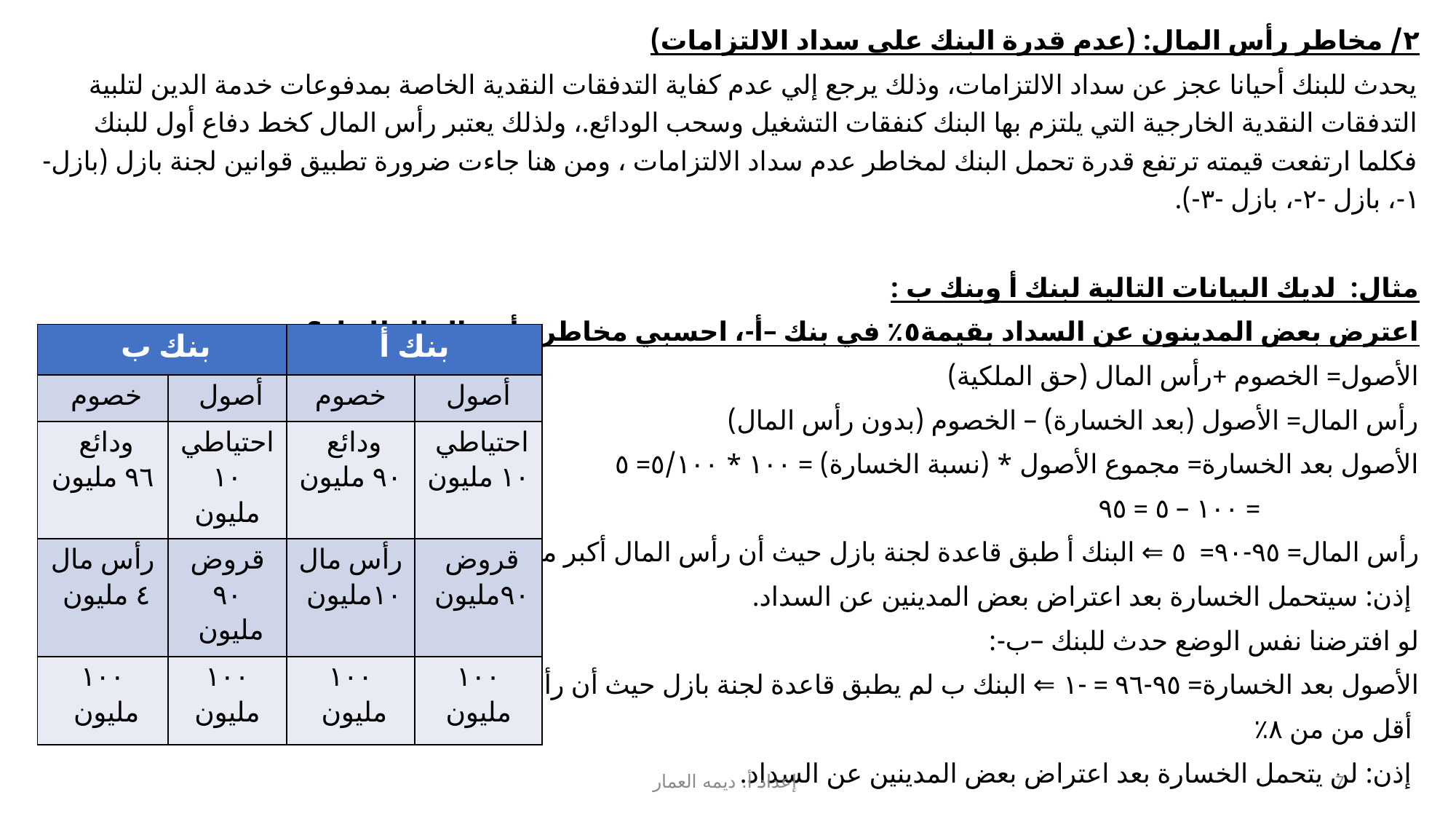

٢/ مخاطر رأس المال: (عدم قدرة البنك على سداد الالتزامات)
يحدث للبنك أحيانا عجز عن سداد الالتزامات، وذلك يرجع إلي عدم كفاية التدفقات النقدية الخاصة بمدفوعات خدمة الدين لتلبية التدفقات النقدية الخارجية التي يلتزم بها البنك كنفقات التشغيل وسحب الودائع.، ولذلك يعتبر رأس المال كخط دفاع أول للبنك  فكلما ارتفعت قيمته ترتفع قدرة تحمل البنك لمخاطر عدم سداد الالتزامات ، ومن هنا جاءت ضرورة تطبيق قوانين لجنة بازل (بازل-١-، بازل -٢-، بازل -٣-).

مثال:  لديك البيانات التالية لبنك أ وبنك ب :
اعترض بعض المدينون عن السداد بقيمة٥٪ في بنك –أ-، احسبي مخاطر رأس المال للبنك؟
الأصول= الخصوم +رأس المال (حق الملكية)
رأس المال= الأصول (بعد الخسارة) – الخصوم (بدون رأس المال)
الأصول بعد الخسارة= مجموع الأصول * (نسبة الخسارة) = ١٠٠ * ٥/١٠٠= ٥
                       = ١٠٠ – ٥ = ٩٥
رأس المال= ٩٥-٩٠=  ٥ ⇐ البنك أ طبق قاعدة لجنة بازل حيث أن رأس المال أكبر من ٨٪
 إذن: سيتحمل الخسارة بعد اعتراض بعض المدينين عن السداد.
لو افترضنا نفس الوضع حدث للبنك –ب-:
الأصول بعد الخسارة= ٩٥-٩٦ = -١ ⇐ البنك ب لم يطبق قاعدة لجنة بازل حيث أن رأس المال
 أقل من من ٨٪
 إذن: لن يتحمل الخسارة بعد اعتراض بعض المدينين عن السداد.

| بنك ب |  | بنك أ |  |
| --- | --- | --- | --- |
| خصوم | أصول | خصوم | أصول |
| ودائع ٩٦ مليون | احتياطي ١٠ مليون | ودائع ٩٠ مليون | احتياطي ١٠ مليون |
| رأس مال ٤ مليون | قروض ٩٠ مليون | رأس مال ١٠مليون | قروض ٩٠مليون |
| ١٠٠ مليون | ١٠٠ مليون | ١٠٠ مليون | ١٠٠ مليون |
إعداد أ. ديمه العمار
7